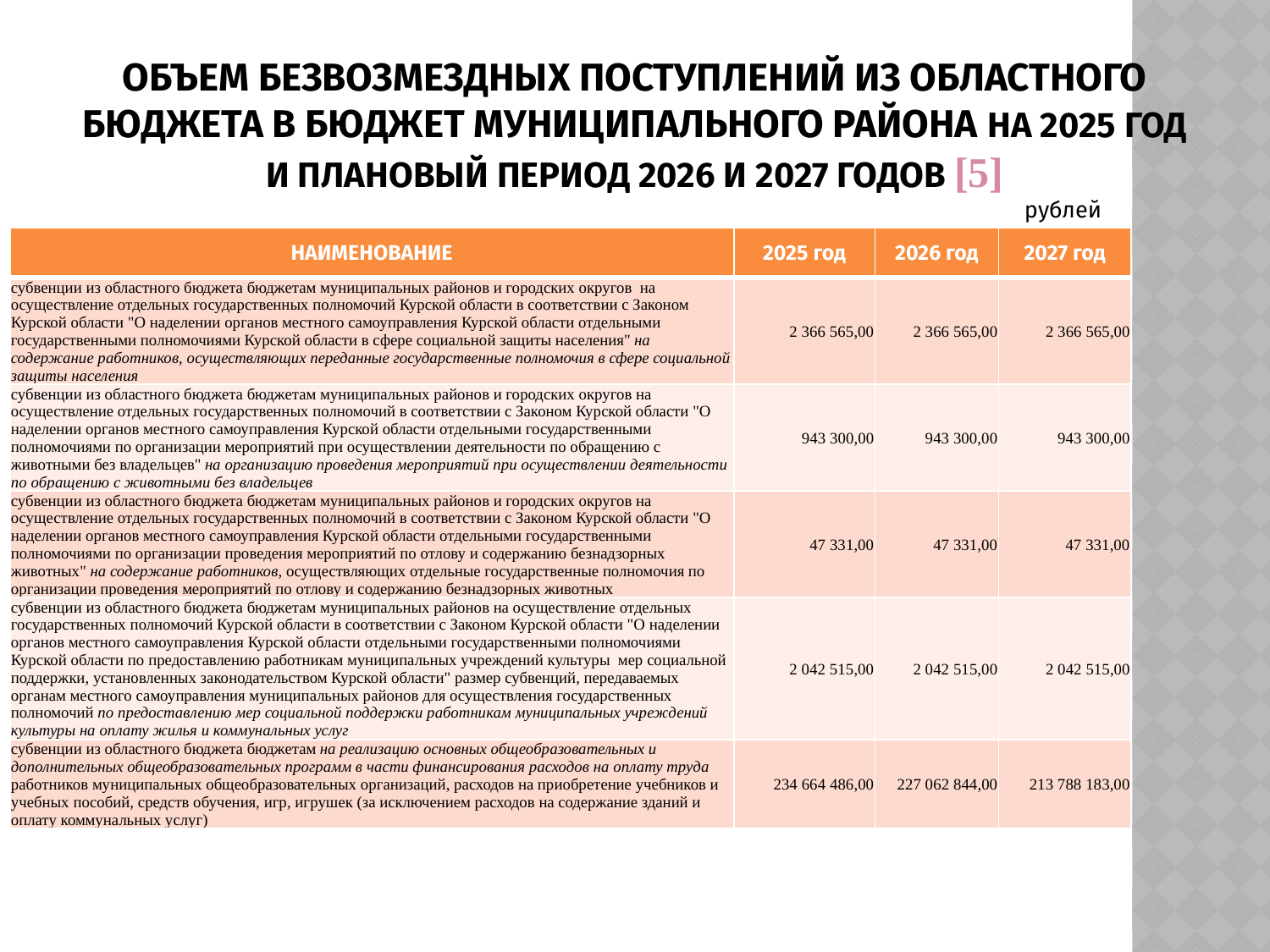

# ОБЪЕМ БЕЗВОЗМЕЗДНЫХ ПОСТУПЛЕНИЙ ИЗ ОБЛАСТНОГО БЮДЖЕТА В БЮДЖЕТ МУНИЦИПАЛЬНОГО РАЙОНА НА 2025 ГОД И ПЛАНОВЫЙ ПЕРИОД 2026 И 2027 ГОДОВ [5]
рублей
| НАИМЕНОВАНИЕ | 2025 год | 2026 год | 2027 год |
| --- | --- | --- | --- |
| субвенции из областного бюджета бюджетам муниципальных районов и городских округов на осуществление отдельных государственных полномочий Курской области в соответствии с Законом Курской области "О наделении органов местного самоуправления Курской области отдельными государственными полномочиями Курской области в сфере социальной защиты населения" на содержание работников, осуществляющих переданные государственные полномочия в сфере социальной защиты населения | 2 366 565,00 | 2 366 565,00 | 2 366 565,00 |
| субвенции из областного бюджета бюджетам муниципальных районов и городских округов на осуществление отдельных государственных полномочий в соответствии с Законом Курской области "О наделении органов местного самоуправления Курской области отдельными государственными полномочиями по организации мероприятий при осуществлении деятельности по обращению с животными без владельцев" на организацию проведения мероприятий при осуществлении деятельности по обращению с животными без владельцев | 943 300,00 | 943 300,00 | 943 300,00 |
| субвенции из областного бюджета бюджетам муниципальных районов и городских округов на осуществление отдельных государственных полномочий в соответствии с Законом Курской области "О наделении органов местного самоуправления Курской области отдельными государственными полномочиями по организации проведения мероприятий по отлову и содержанию безнадзорных животных" на содержание работников, осуществляющих отдельные государственные полномочия по организации проведения мероприятий по отлову и содержанию безнадзорных животных | 47 331,00 | 47 331,00 | 47 331,00 |
| субвенции из областного бюджета бюджетам муниципальных районов на осуществление отдельных государственных полномочий Курской области в соответствии с Законом Курской области "О наделении органов местного самоуправления Курской области отдельными государственными полномочиями Курской области по предоставлению работникам муниципальных учреждений культуры мер социальной поддержки, установленных законодательством Курской области" размер субвенций, передаваемых органам местного самоуправления муниципальных районов для осуществления государственных полномочий по предоставлению мер социальной поддержки работникам муниципальных учреждений культуры на оплату жилья и коммунальных услуг | 2 042 515,00 | 2 042 515,00 | 2 042 515,00 |
| субвенции из областного бюджета бюджетам на реализацию основных общеобразовательных и дополнительных общеобразовательных программ в части финансирования расходов на оплату труда работников муниципальных общеобразовательных организаций, расходов на приобретение учебников и учебных пособий, средств обучения, игр, игрушек (за исключением расходов на содержание зданий и оплату коммунальных услуг) | 234 664 486,00 | 227 062 844,00 | 213 788 183,00 |